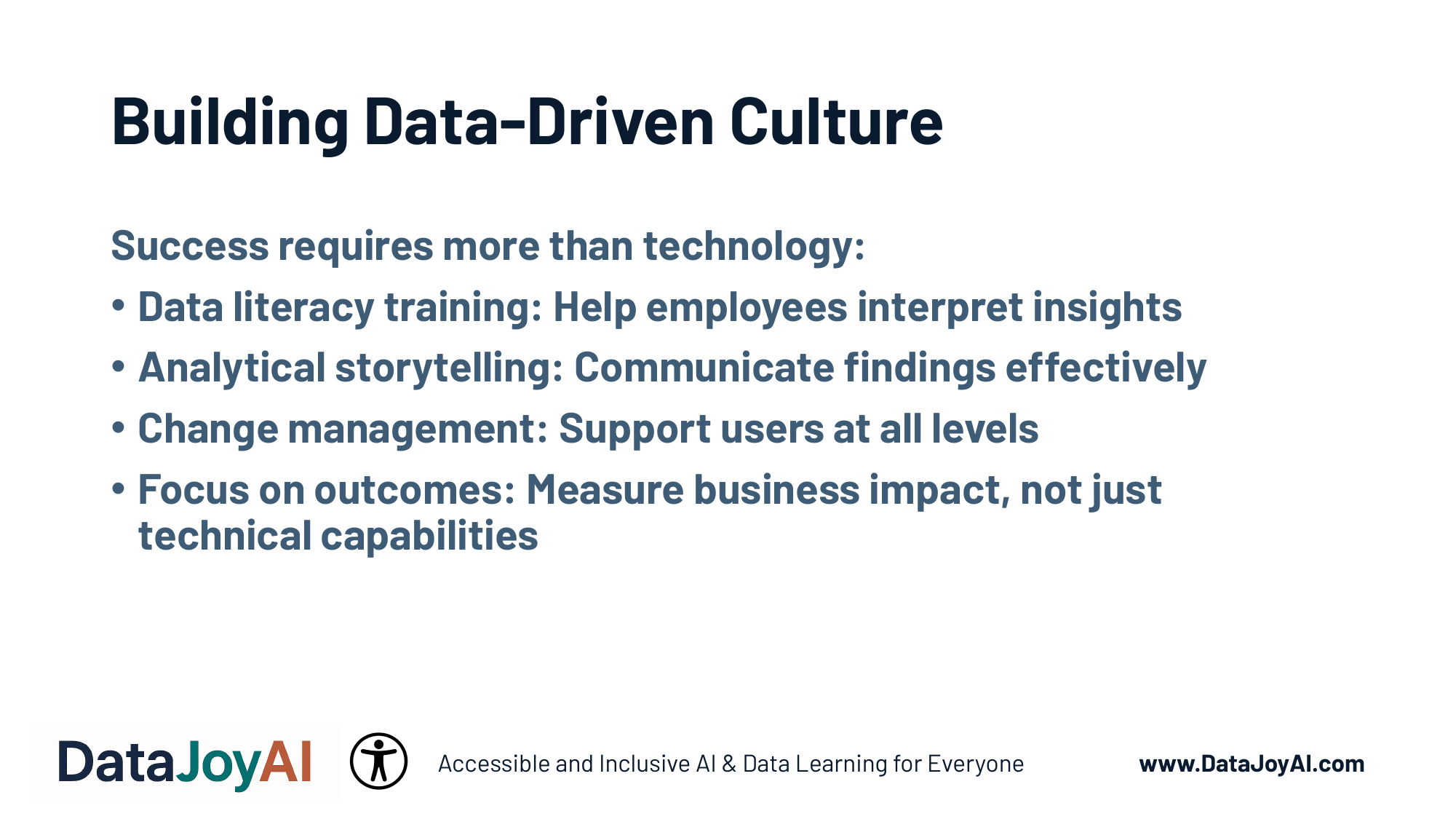

# Building Data-Driven Culture
Success requires more than technology:
Data literacy training: Help employees interpret insights
Analytical storytelling: Communicate findings effectively
Change management: Support users at all levels
Focus on outcomes: Measure business impact, not just technical capabilities